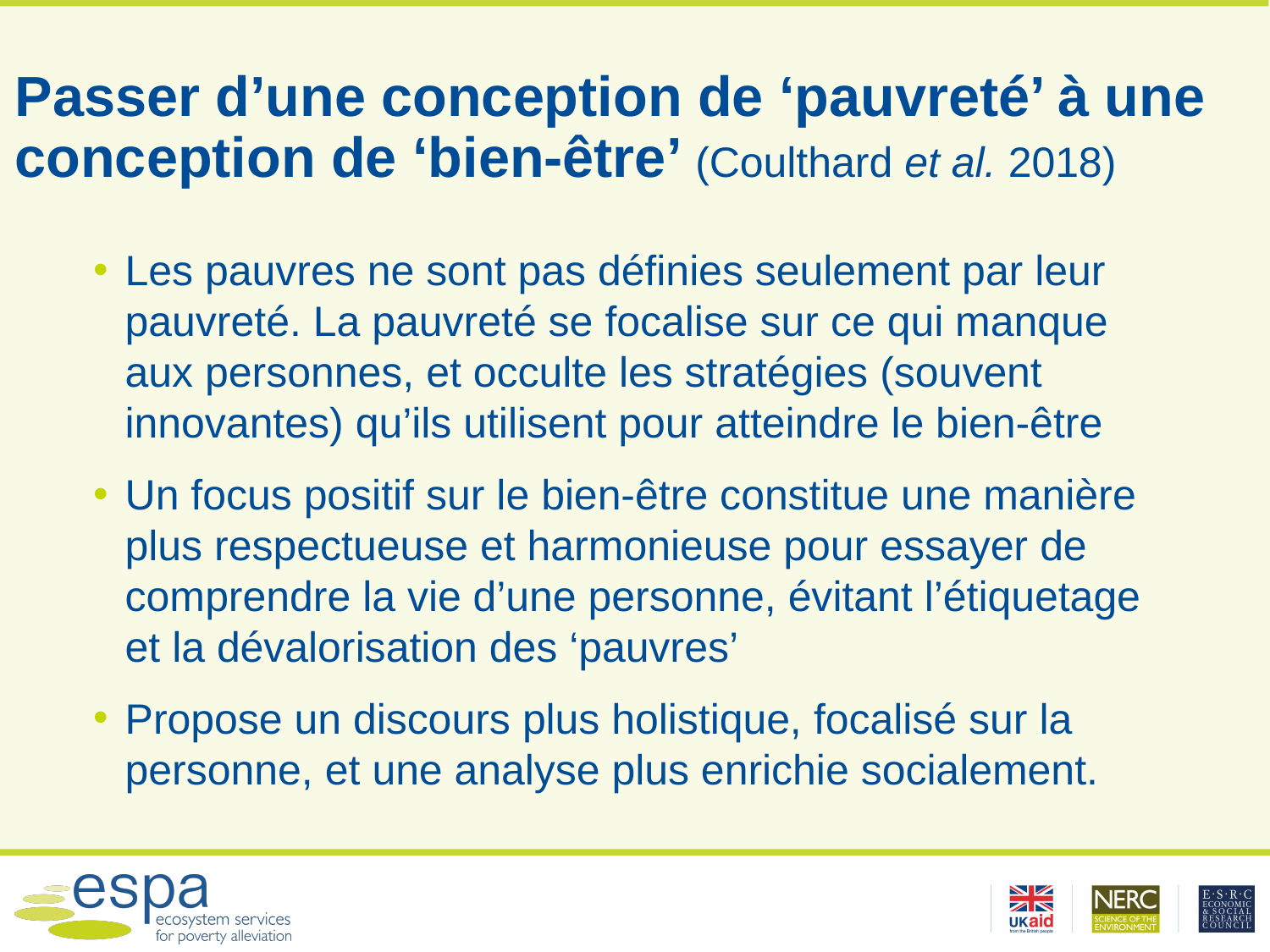

# Passer d’une conception de ‘pauvreté’ à une conception de ‘bien-être’ (Coulthard et al. 2018)
Les pauvres ne sont pas définies seulement par leur pauvreté. La pauvreté se focalise sur ce qui manque aux personnes, et occulte les stratégies (souvent innovantes) qu’ils utilisent pour atteindre le bien-être
Un focus positif sur le bien-être constitue une manière plus respectueuse et harmonieuse pour essayer de comprendre la vie d’une personne, évitant l’étiquetage et la dévalorisation des ‘pauvres’
Propose un discours plus holistique, focalisé sur la personne, et une analyse plus enrichie socialement.